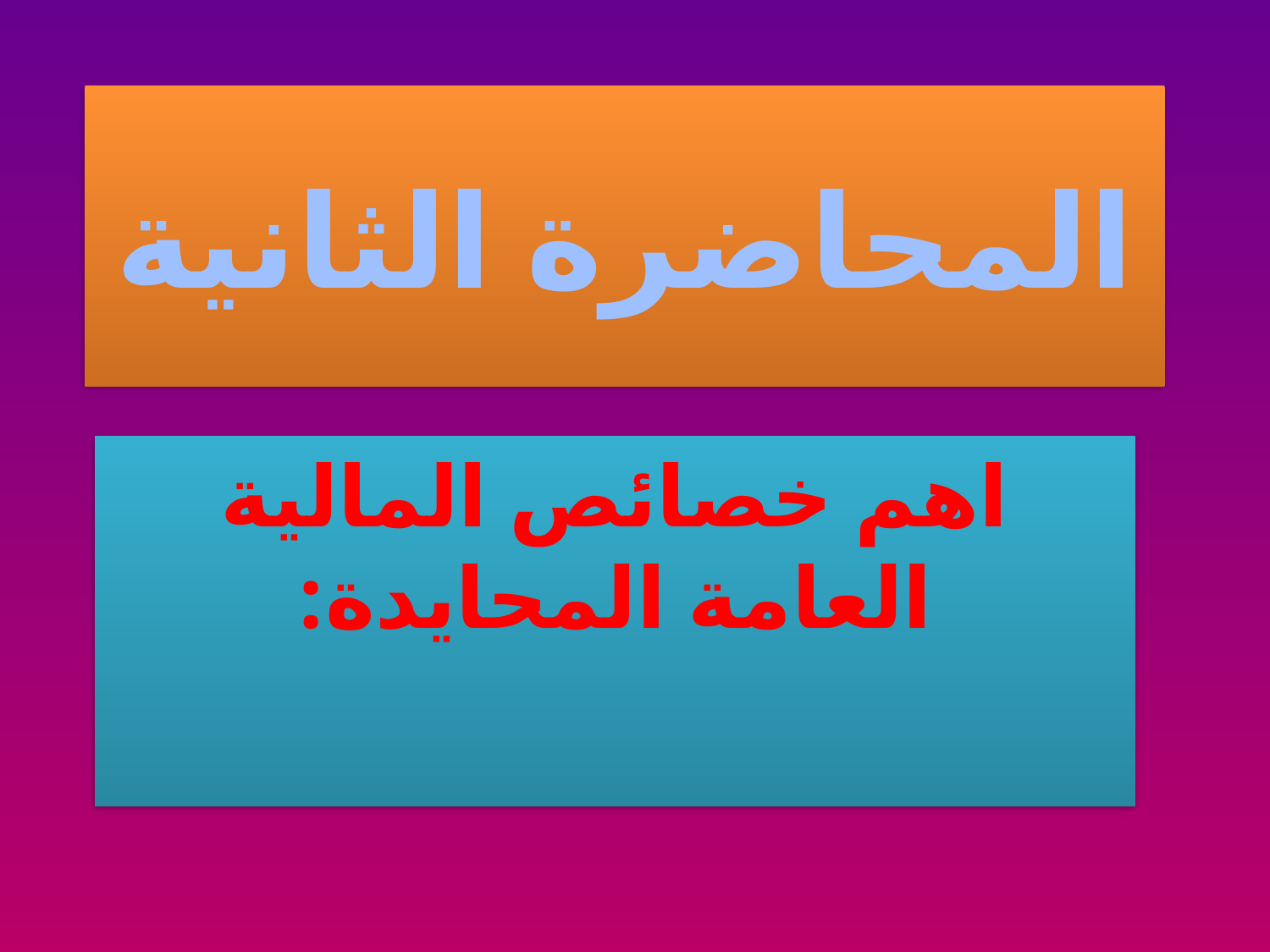

# المحاضرة الثانية
اهم خصائص المالية العامة المحايدة: